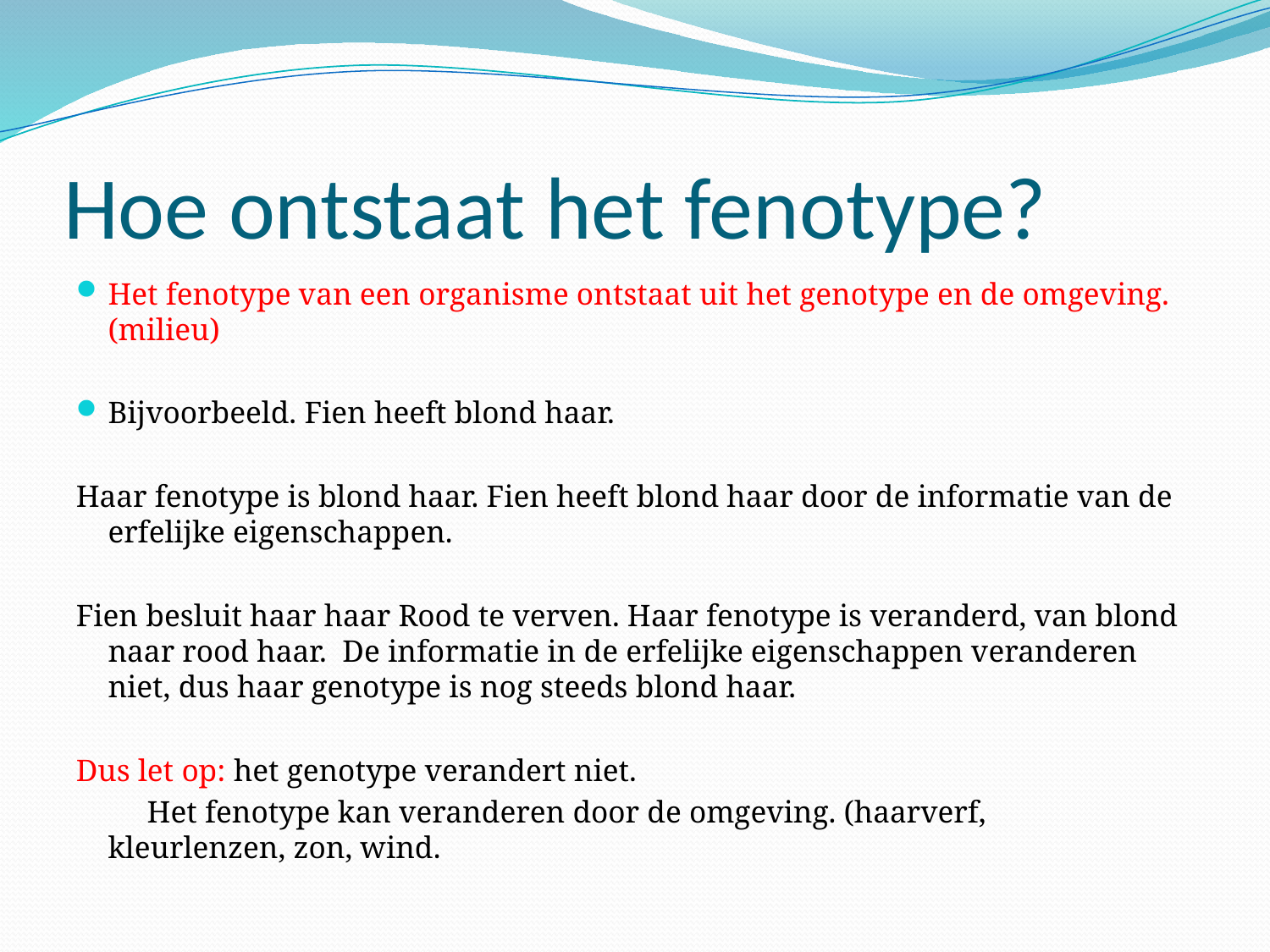

# Hoe ontstaat het fenotype?
Het fenotype van een organisme ontstaat uit het genotype en de omgeving. (milieu)

Bijvoorbeeld. Fien heeft blond haar.

Haar fenotype is blond haar. Fien heeft blond haar door de informatie van de erfelijke eigenschappen.

Fien besluit haar haar Rood te verven. Haar fenotype is veranderd, van blond naar rood haar.  De informatie in de erfelijke eigenschappen veranderen niet, dus haar genotype is nog steeds blond haar.

Dus let op: het genotype verandert niet.
		     Het fenotype kan veranderen door de omgeving. (haarverf, 	     kleurlenzen, zon, wind.